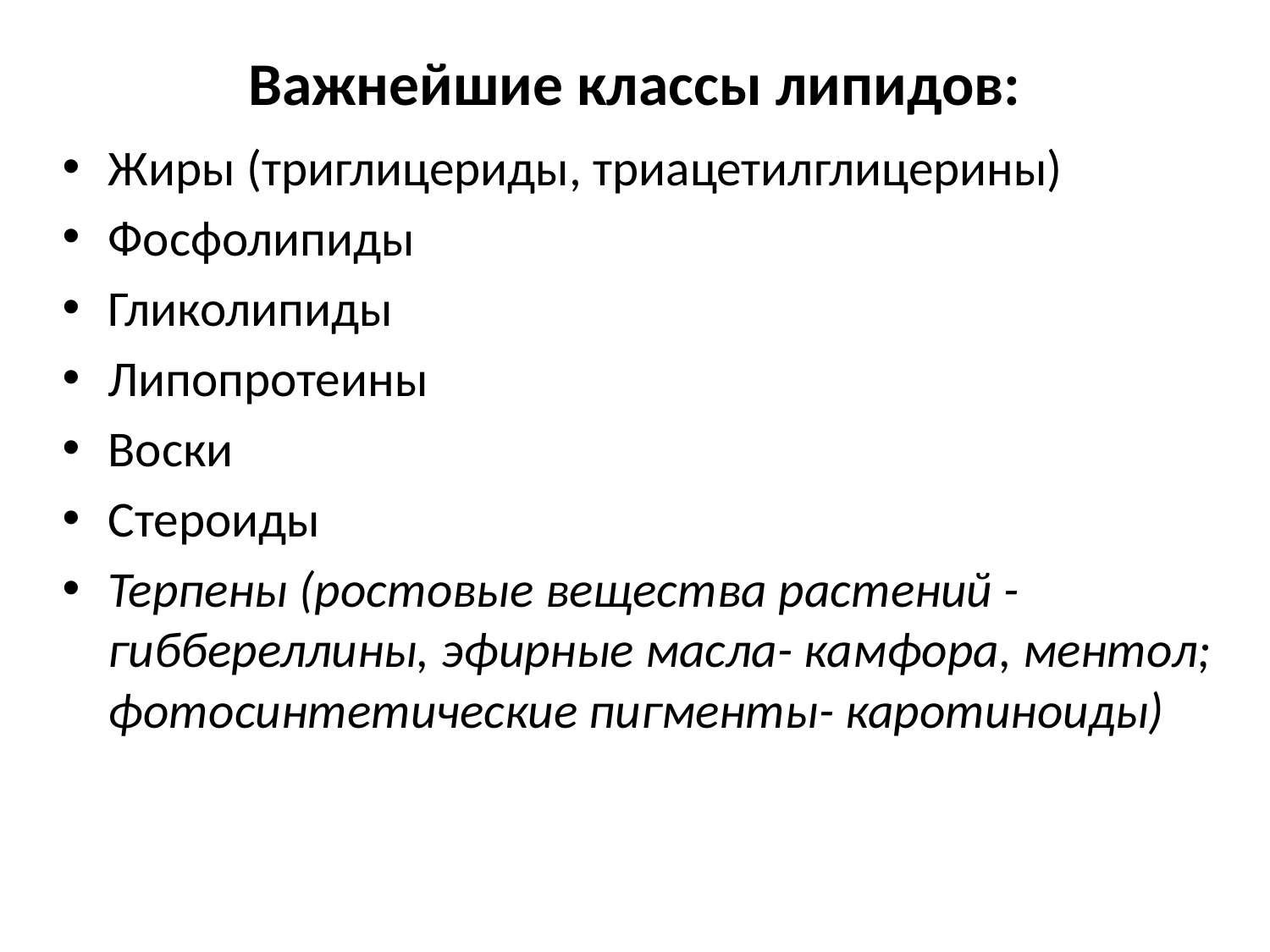

# Важнейшие классы липидов:
Жиры (триглицериды, триацетилглицерины)
Фосфолипиды
Гликолипиды
Липопротеины
Воски
Стероиды
Терпены (ростовые вещества растений - гиббереллины, эфирные масла- камфора, ментол; фотосинтетические пигменты- каротиноиды)